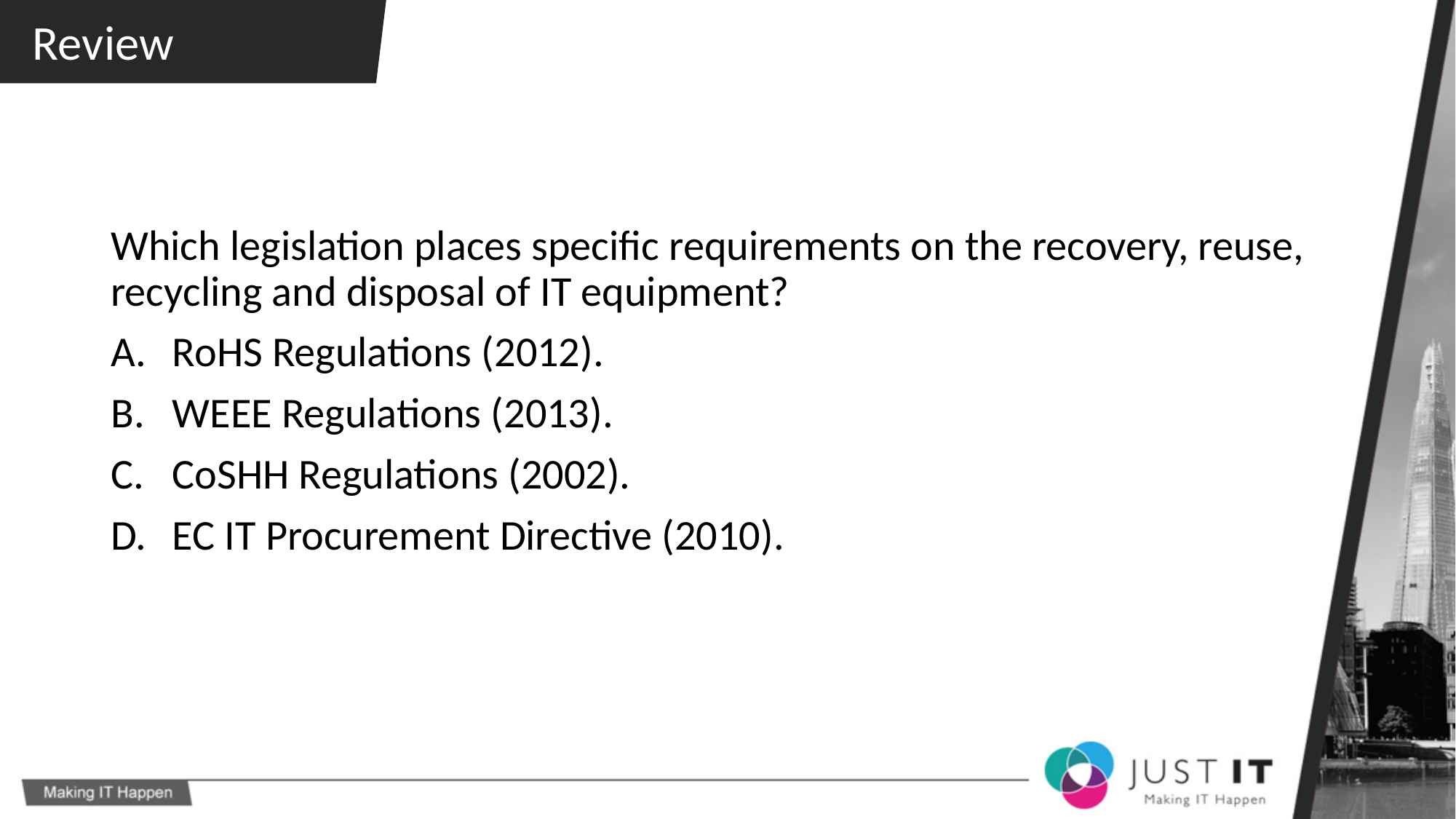

Review
Which legislation places specific requirements on the recovery, reuse, recycling and disposal of IT equipment?
RoHS Regulations (2012).
WEEE Regulations (2013).
CoSHH Regulations (2002).
EC IT Procurement Directive (2010).